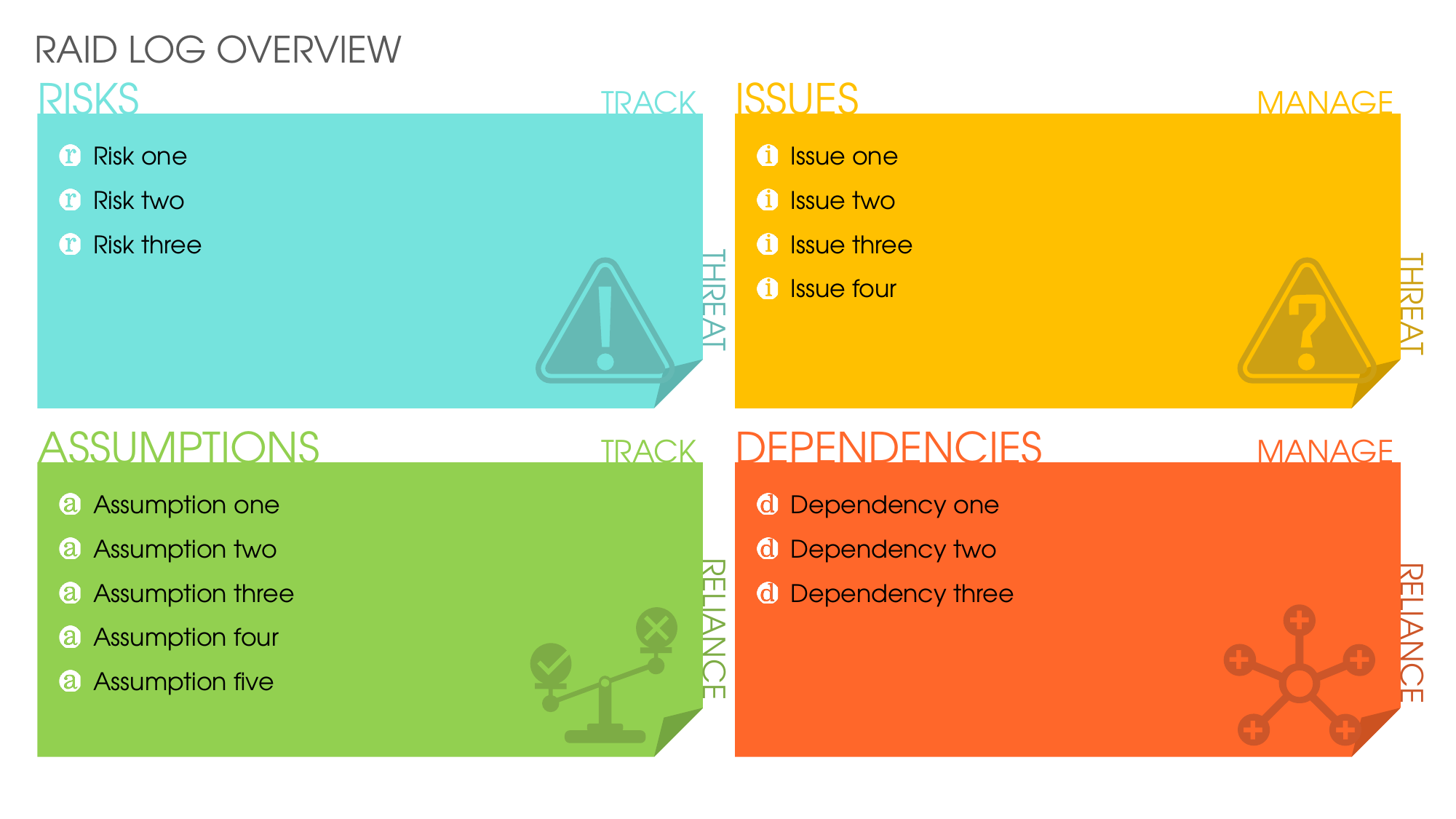

RAID LOG OVERVIEW
RISKS
ISSUES
TRACK
MANAGE
Risk one
Risk two
Risk three
Issue one
Issue two
Issue three
Issue four

THREAT
THREAT
ASSUMPTIONS
DEPENDENCIES
TRACK
MANAGE
Assumption one
Assumption two
Assumption three
Assumption four
Assumption five
Dependency one
Dependency two
Dependency three
RELIANCE

RELIANCE